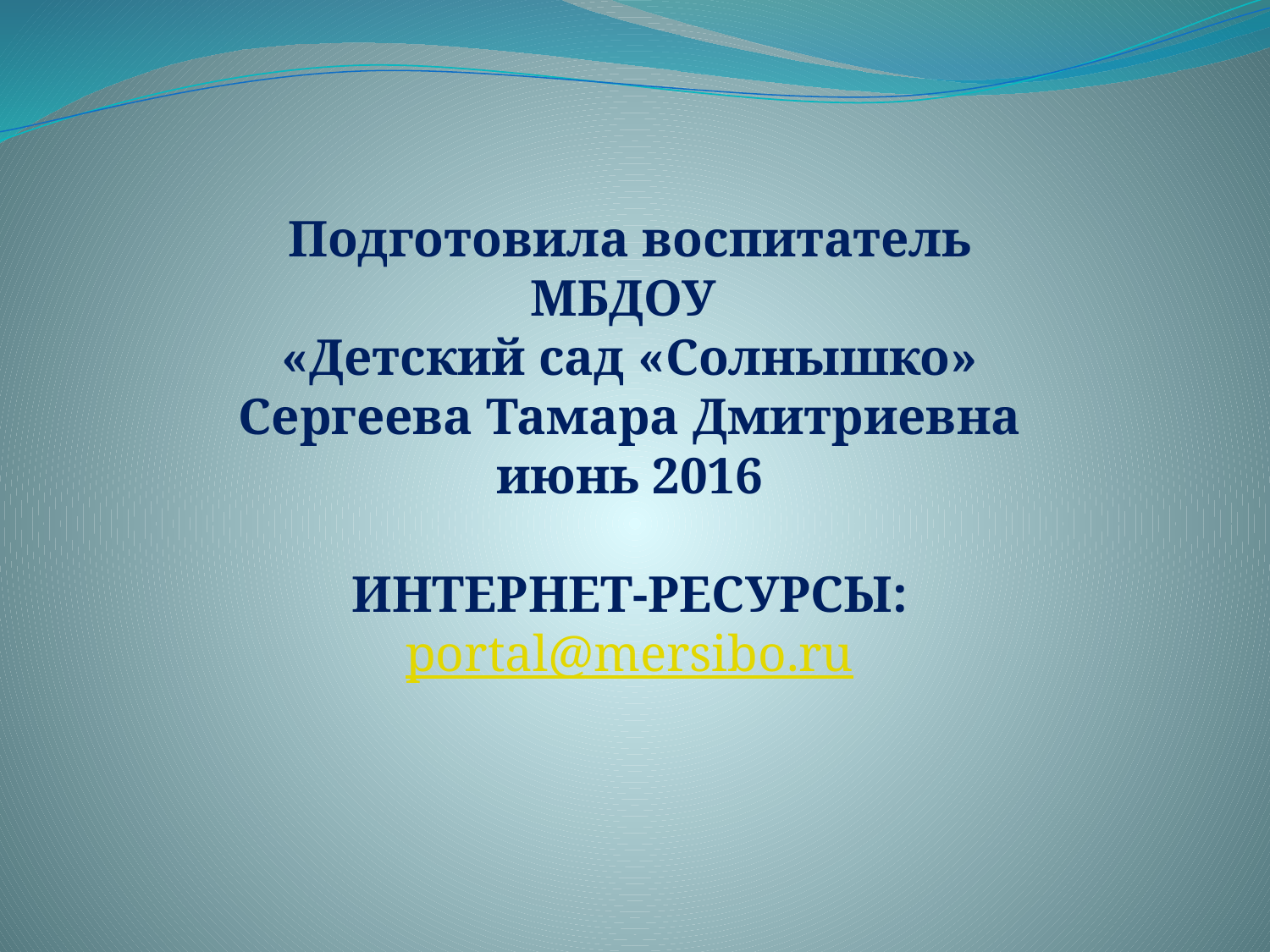

Подготовила воспитатель МБДОУ
«Детский сад «Солнышко»
Сергеева Тамара Дмитриевна
июнь 2016
Интернет-ресурсы:
portal@mersibo.ru